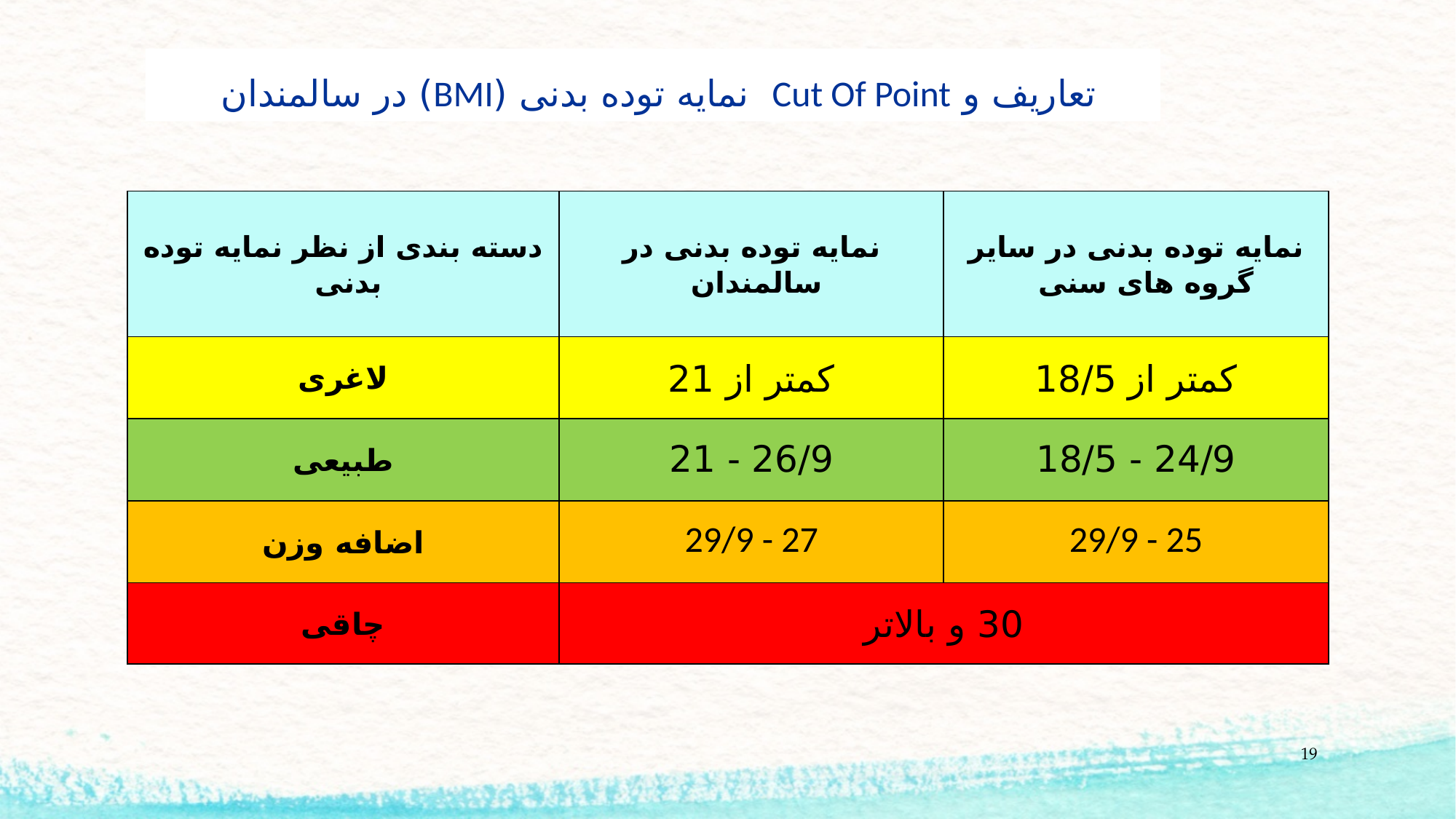

# تعاریف و Cut Of Point  نمایه توده بدنی (BMI) در سالمندان
| دسته بندی از نظر نمایه توده بدنی | نمایه توده بدنی در سالمندان | نمایه توده بدنی در سایر گروه های سنی |
| --- | --- | --- |
| لاغری | کمتر از 21 | کمتر از 18/5 |
| طبیعی | 26/9 - 21 | 24/9 - 18/5 |
| اضافه وزن | 29/9 - 27 | 29/9 - 25 |
| چاقی | 30 و بالاتر |  |
19